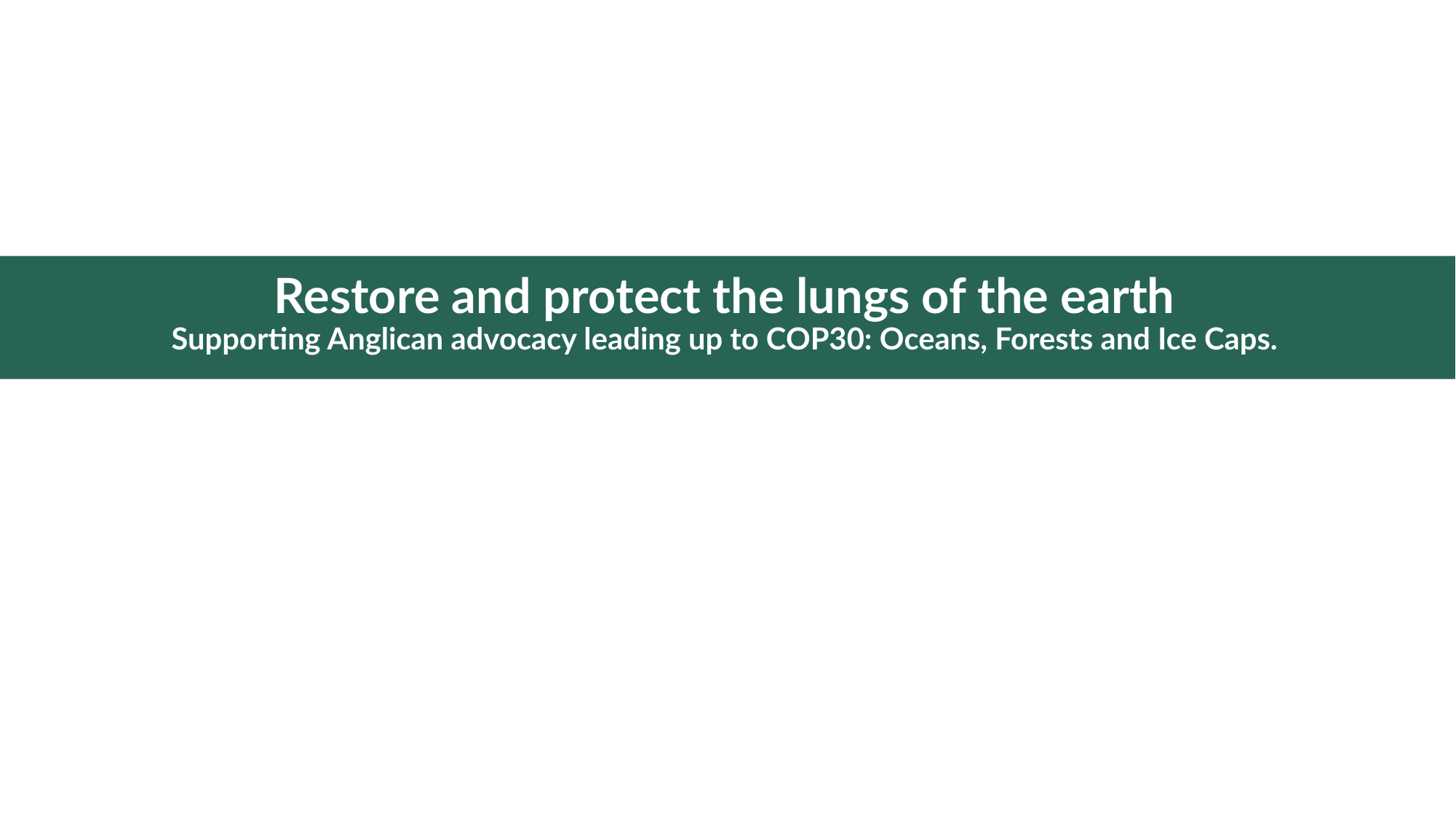

Restore and protect the lungs of the earth
Supporting Anglican advocacy leading up to COP30: Oceans, Forests and Ice Caps.